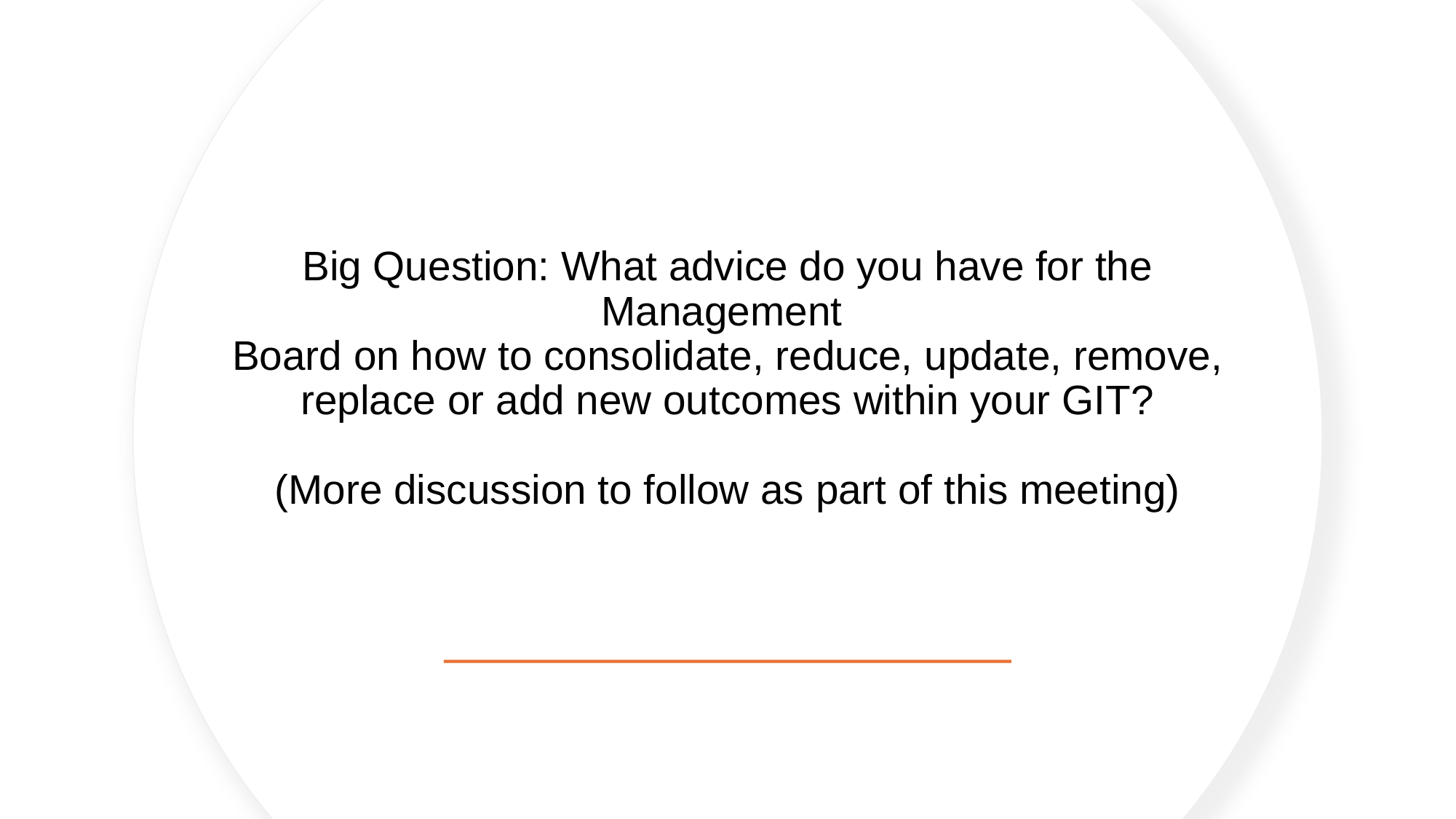

# Big Question: What advice do you have for the Management  Board on how to consolidate, reduce, update, remove, replace or add new outcomes within your GIT?​ (More discussion to follow as part of this meeting)